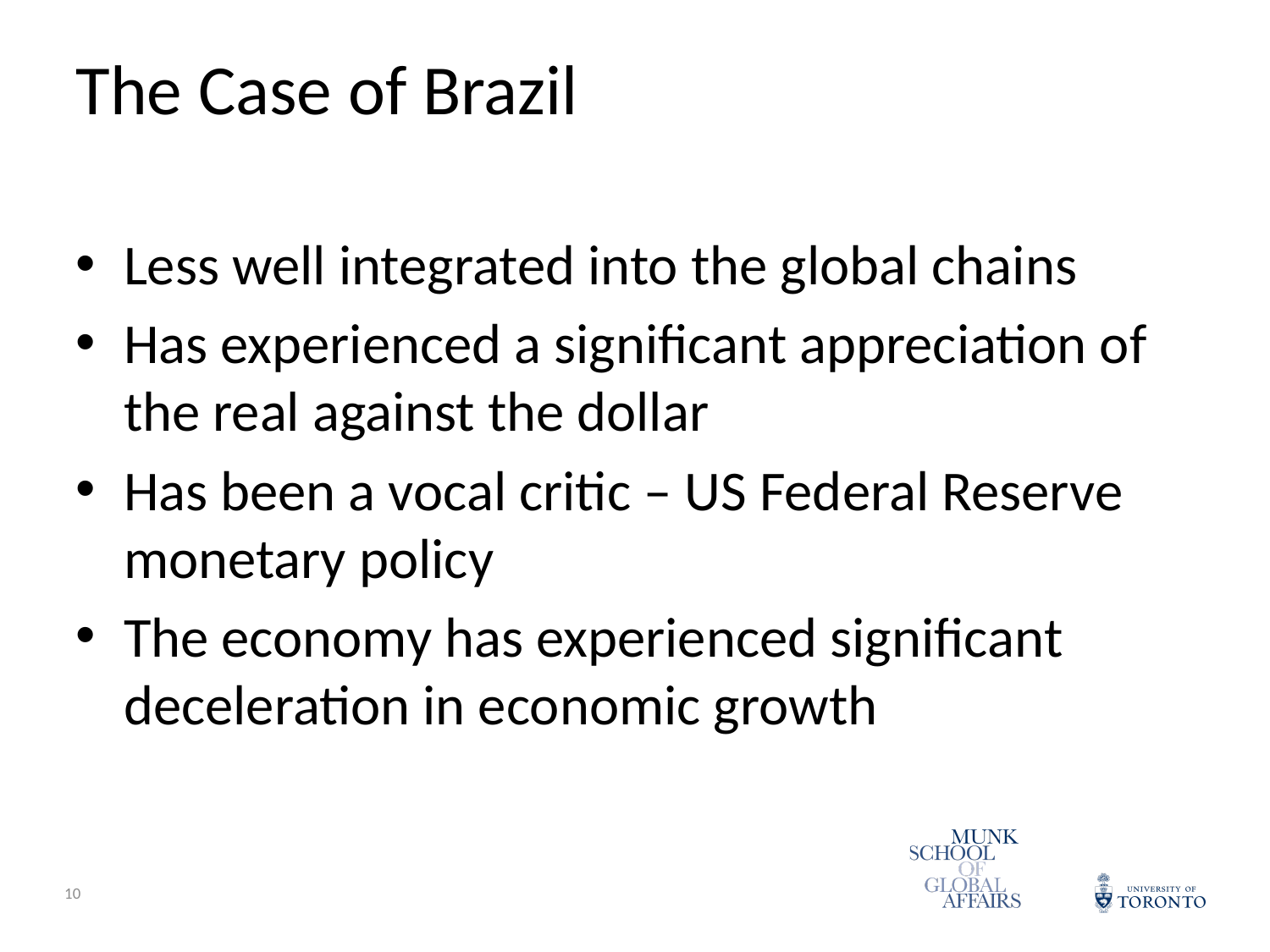

# The Case of Brazil
Less well integrated into the global chains
Has experienced a significant appreciation of the real against the dollar
Has been a vocal critic – US Federal Reserve monetary policy
The economy has experienced significant deceleration in economic growth
10